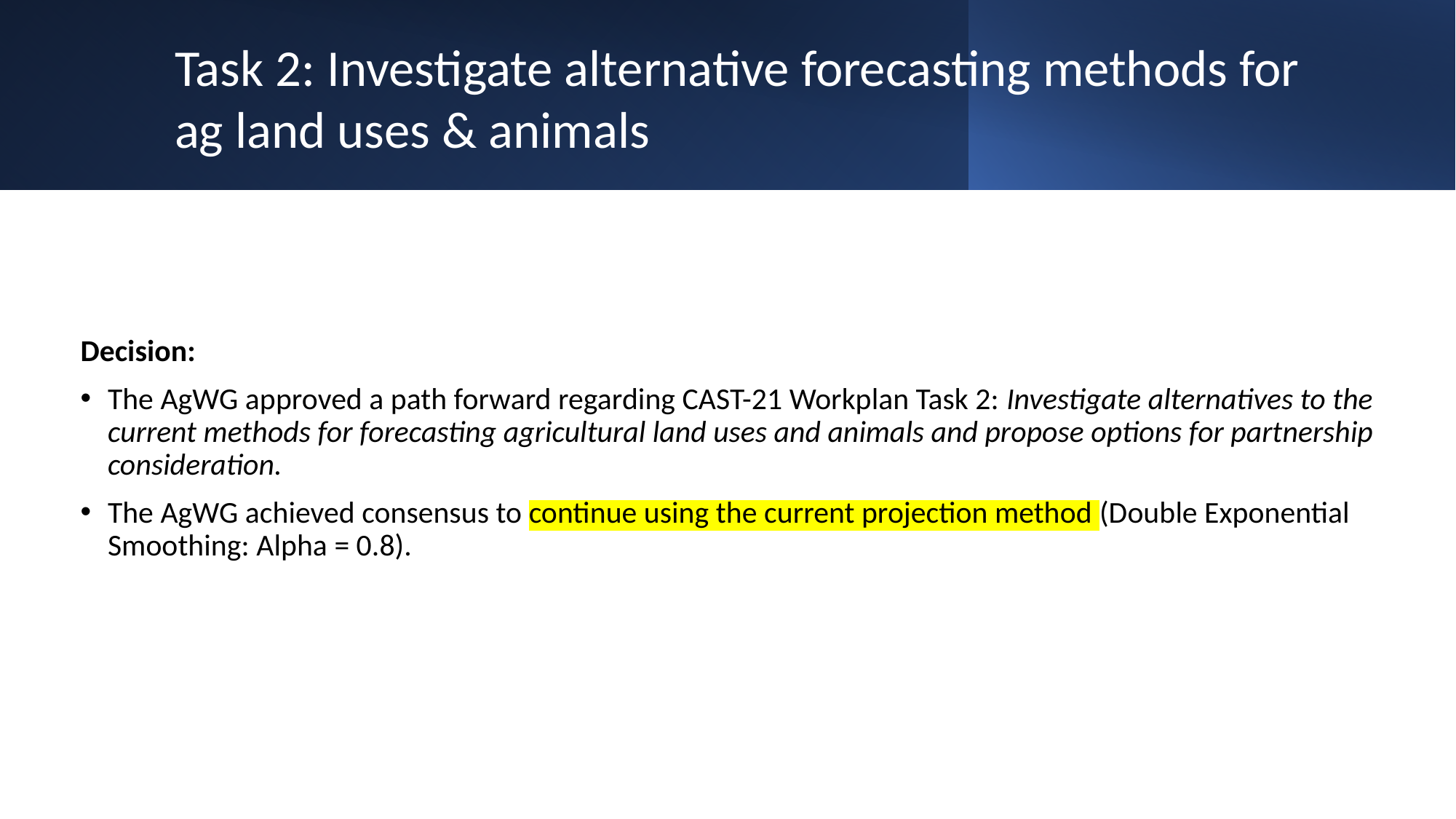

# Task 2: Investigate alternative forecasting methods for ag land uses & animals
Decision:
The AgWG approved a path forward regarding CAST-21 Workplan Task 2: Investigate alternatives to the current methods for forecasting agricultural land uses and animals and propose options for partnership consideration.
The AgWG achieved consensus to continue using the current projection method (Double Exponential Smoothing: Alpha = 0.8).